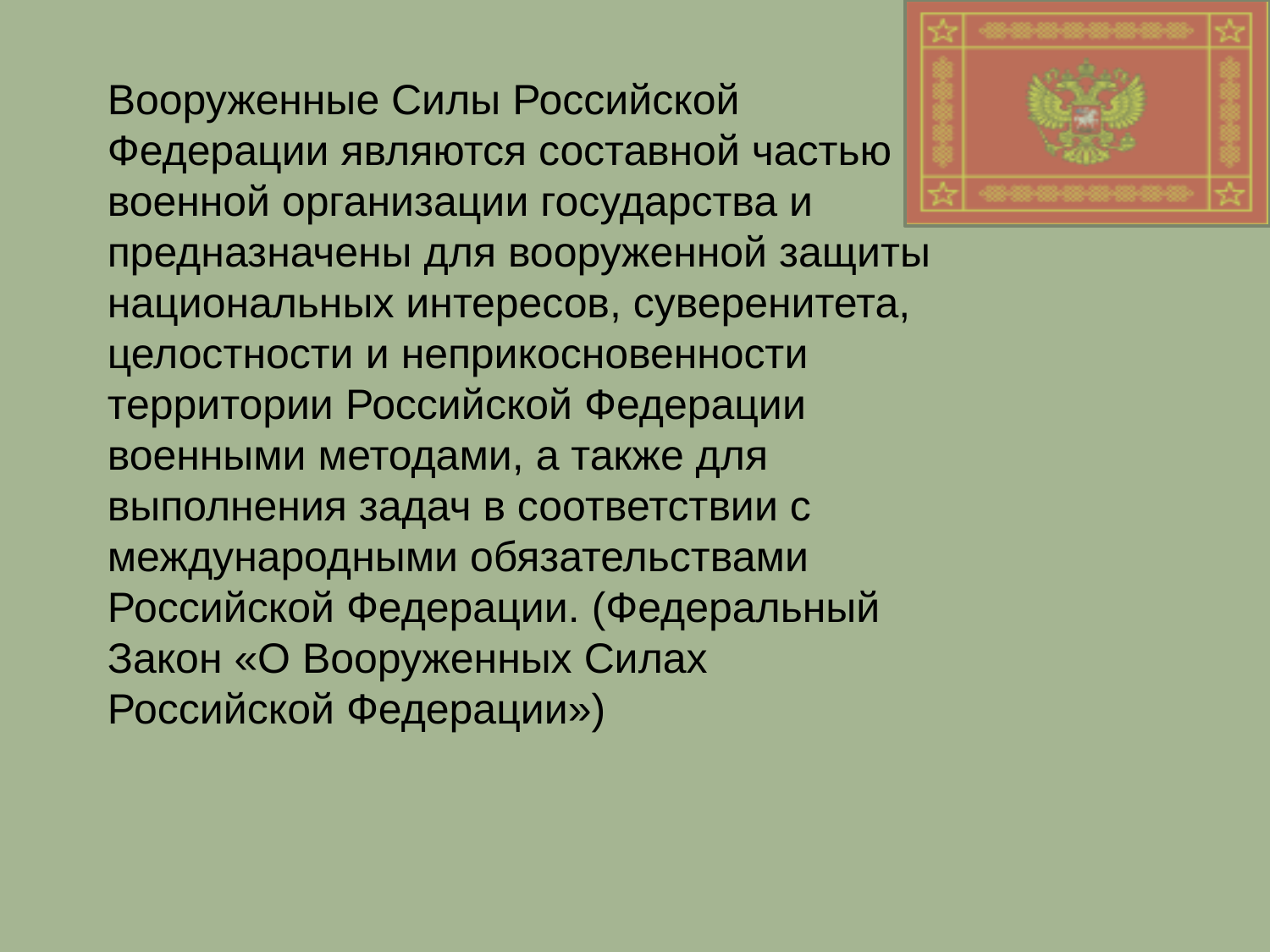

Вооруженные Силы Российской Федерации являются составной частью военной организации государства и предназначены для вооруженной защиты национальных интересов, суверенитета, целостности и неприкосновенности территории Российской Федерации военными методами, а также для выполнения задач в соответствии с международными обязательствами Российской Федерации. (Федеральный Закон «О Вооруженных Силах Российской Федерации»)